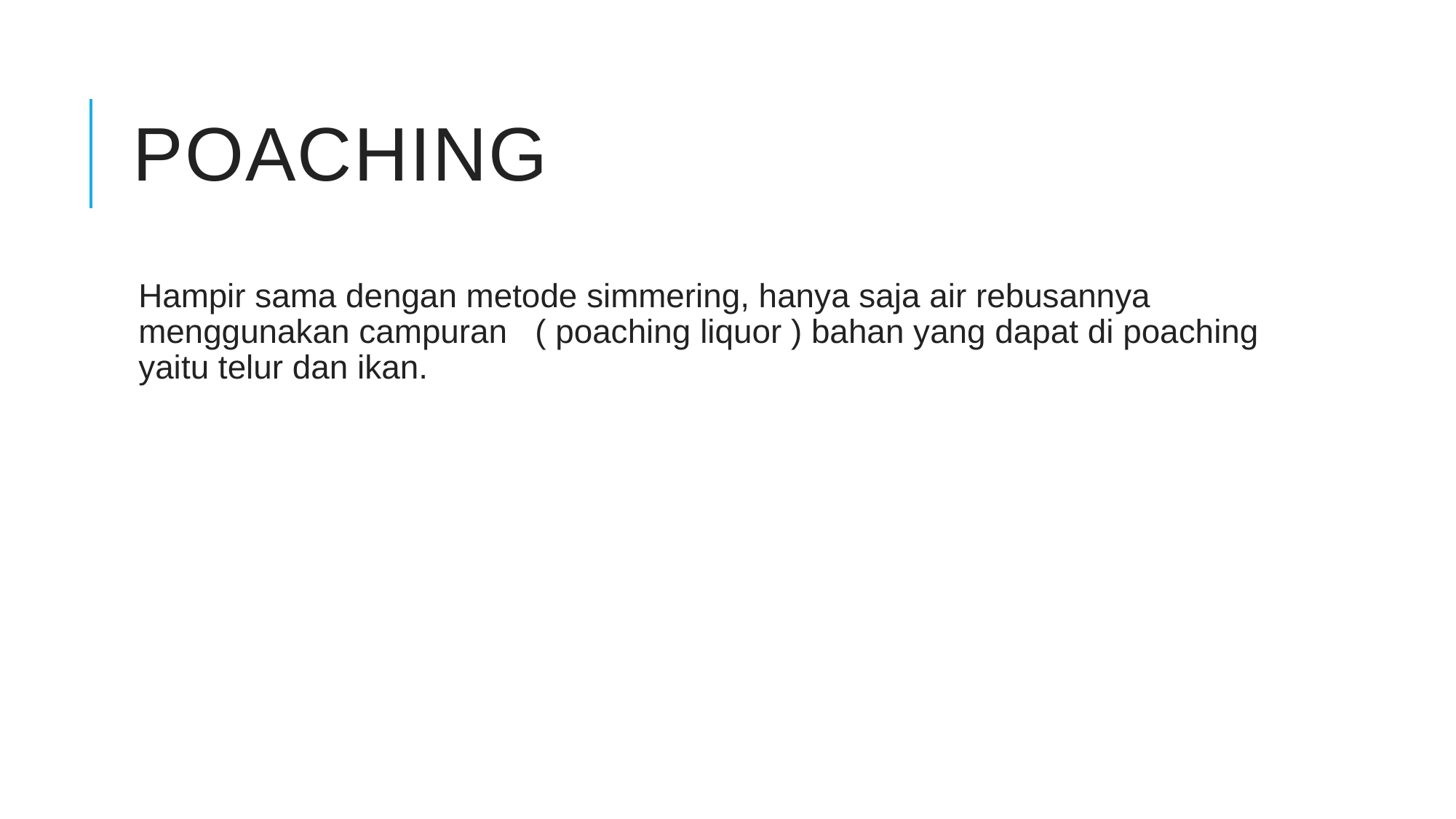

# Poaching
Hampir sama dengan metode simmering, hanya saja air rebusannya menggunakan campuran   ( poaching liquor ) bahan yang dapat di poaching yaitu telur dan ikan.